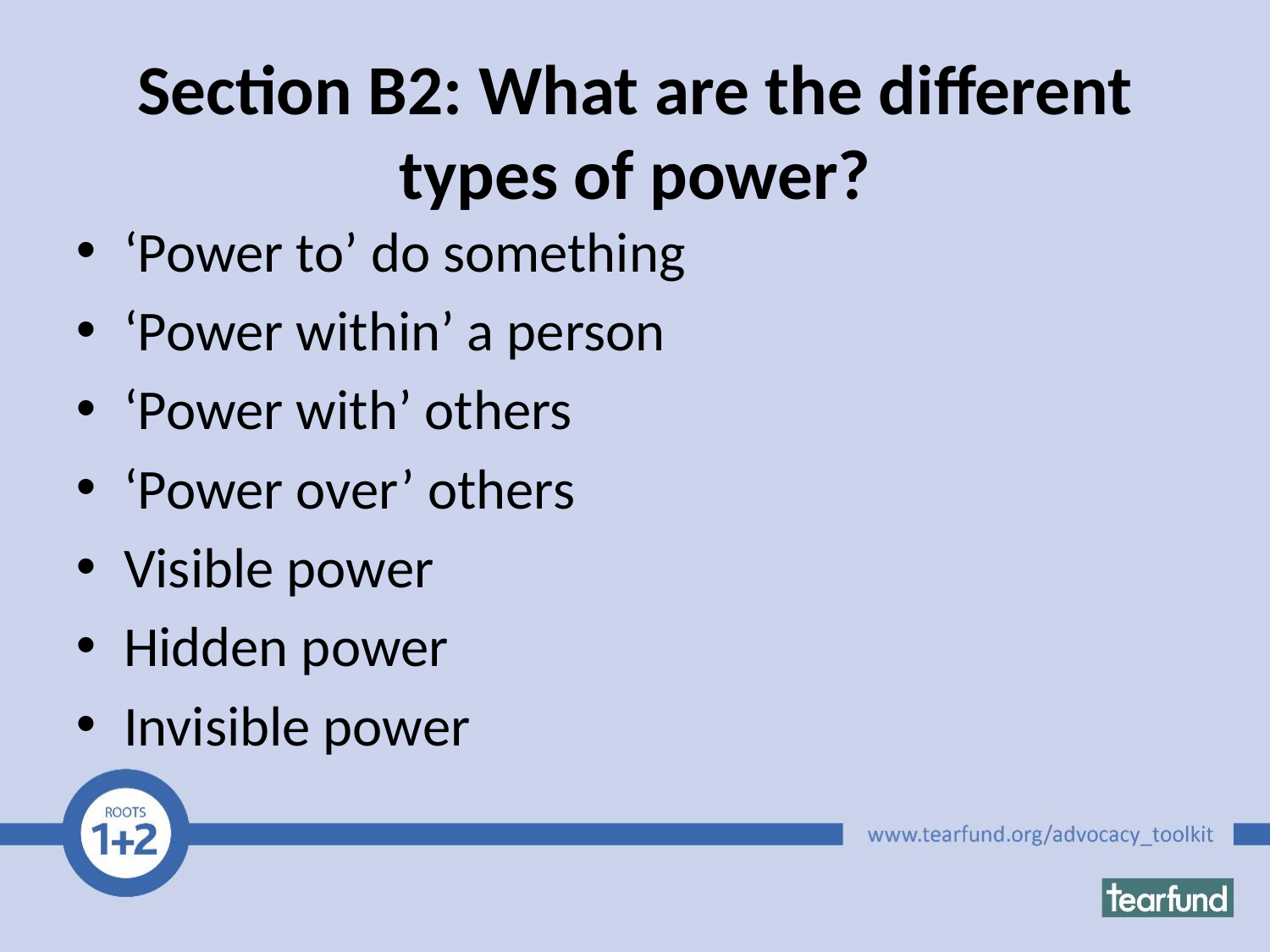

# Section B2: What are the different types of power?
‘Power to’ do something
‘Power within’ a person
‘Power with’ others
‘Power over’ others
Visible power
Hidden power
Invisible power